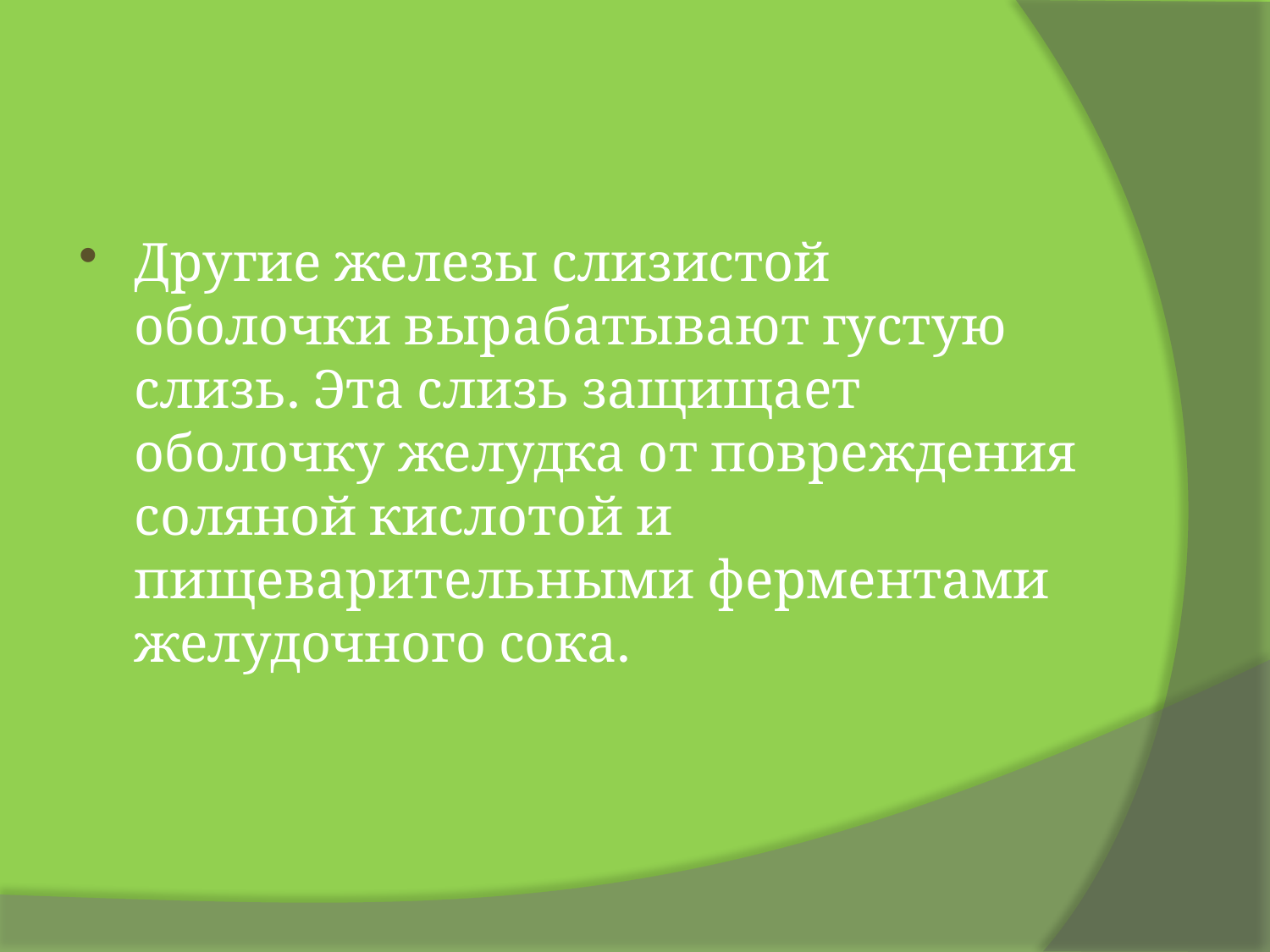

#
Другие железы слизистой оболочки вырабатывают густую слизь. Эта слизь защищает оболочку желудка от повреждения соляной кислотой и пищеварительными ферментами желудочного сока.